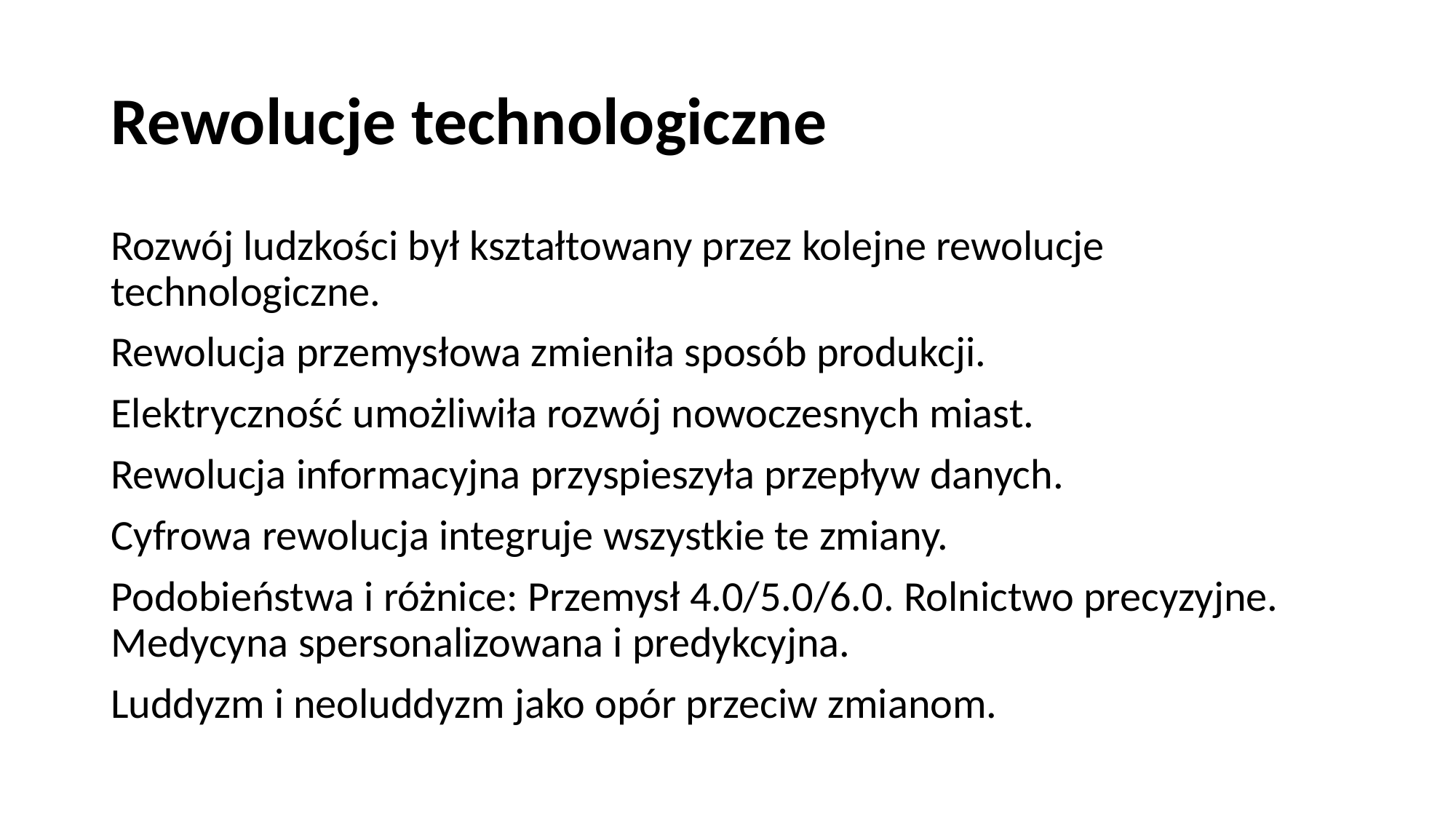

# Rewolucje technologiczne
Rozwój ludzkości był kształtowany przez kolejne rewolucje technologiczne.
Rewolucja przemysłowa zmieniła sposób produkcji.
Elektryczność umożliwiła rozwój nowoczesnych miast.
Rewolucja informacyjna przyspieszyła przepływ danych.
Cyfrowa rewolucja integruje wszystkie te zmiany.
Podobieństwa i różnice: Przemysł 4.0/5.0/6.0. Rolnictwo precyzyjne. Medycyna spersonalizowana i predykcyjna.
Luddyzm i neoluddyzm jako opór przeciw zmianom.